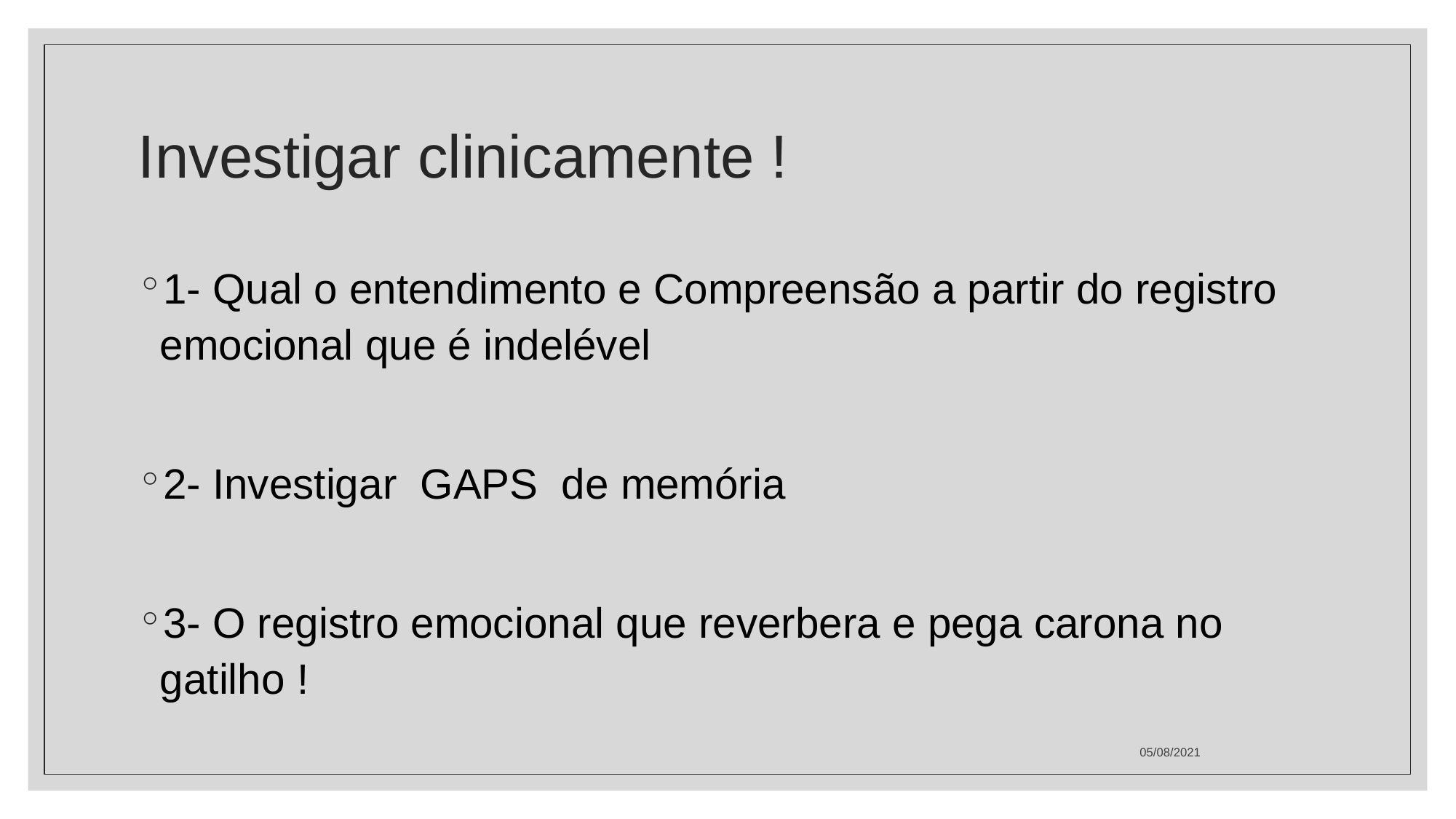

# Investigar clinicamente !
1- Qual o entendimento e Compreensão a partir do registro emocional que é indelével

2- Investigar  GAPS  de memória

3- O registro emocional que reverbera e pega carona no gatilho !
05/08/2021